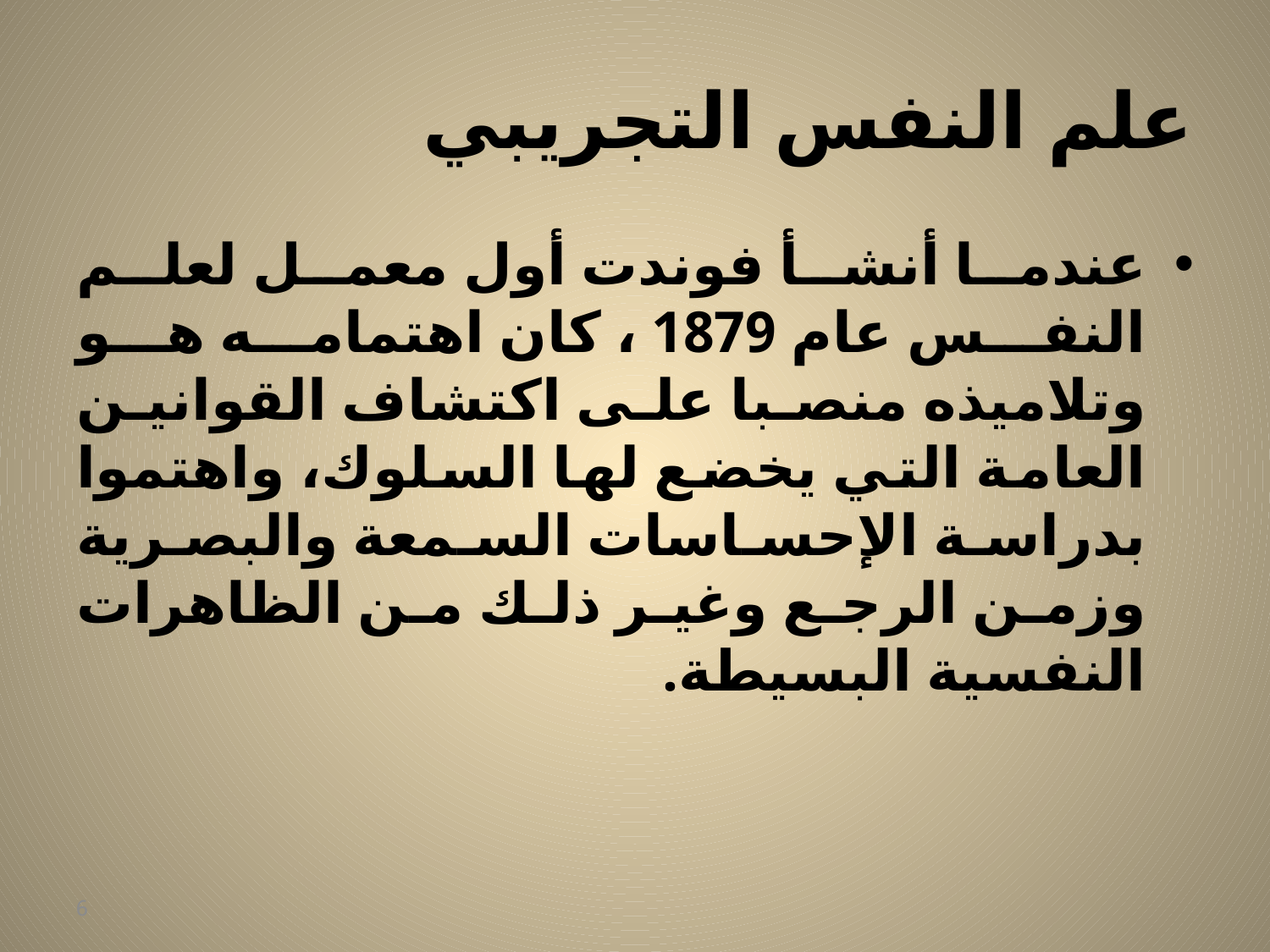

# علم النفس التجريبي
عندما أنشأ فوندت أول معمل لعلم النفس عام 1879 ، كان اهتمامه هو وتلاميذه منصبا على اكتشاف القوانين العامة التي يخضع لها السلوك، واهتموا بدراسة الإحساسات السمعة والبصرية وزمن الرجع وغير ذلك من الظاهرات النفسية البسيطة.
6